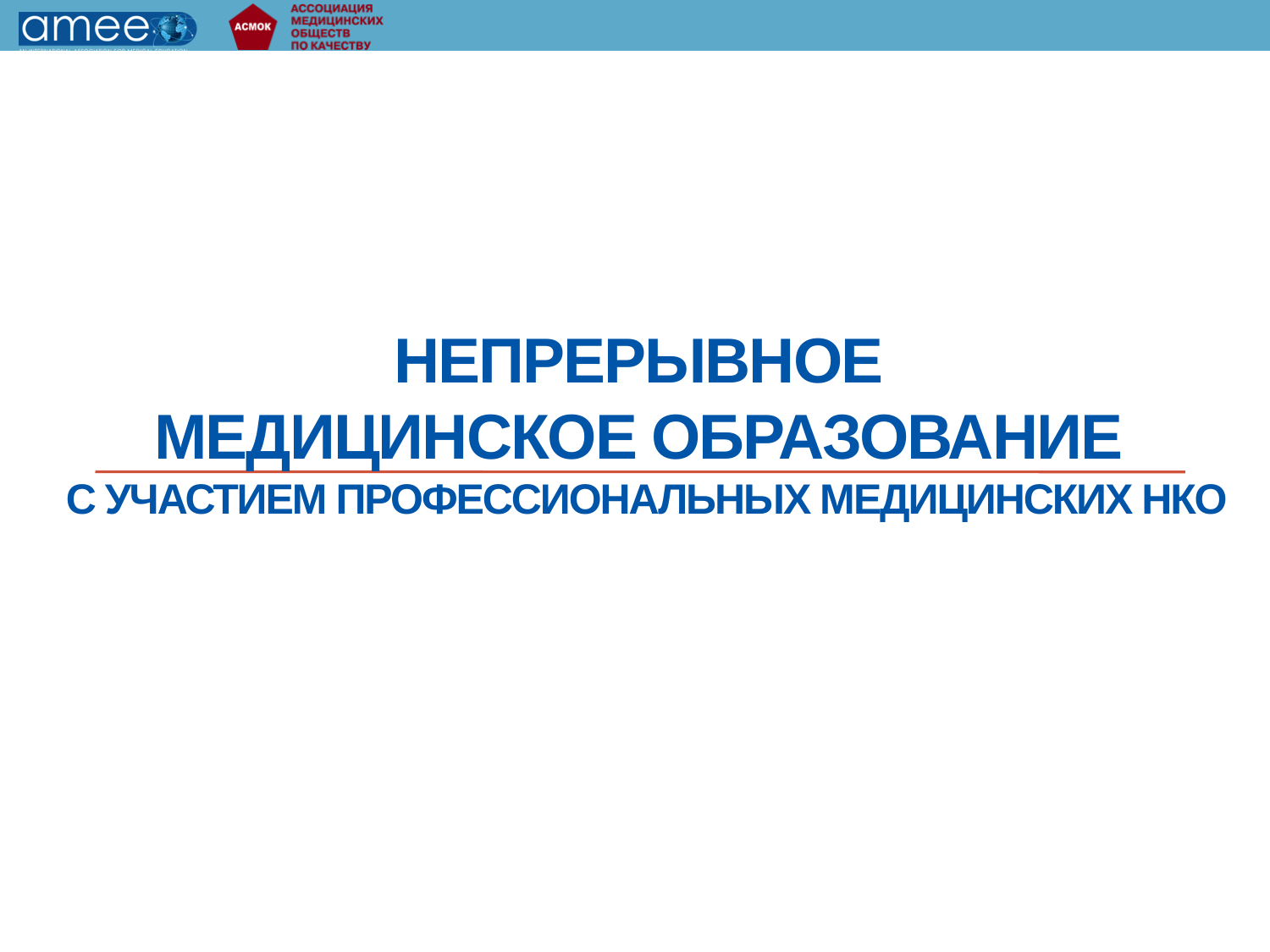

# непрерывное медицинское образование с участием профессиональных медицинских НКО